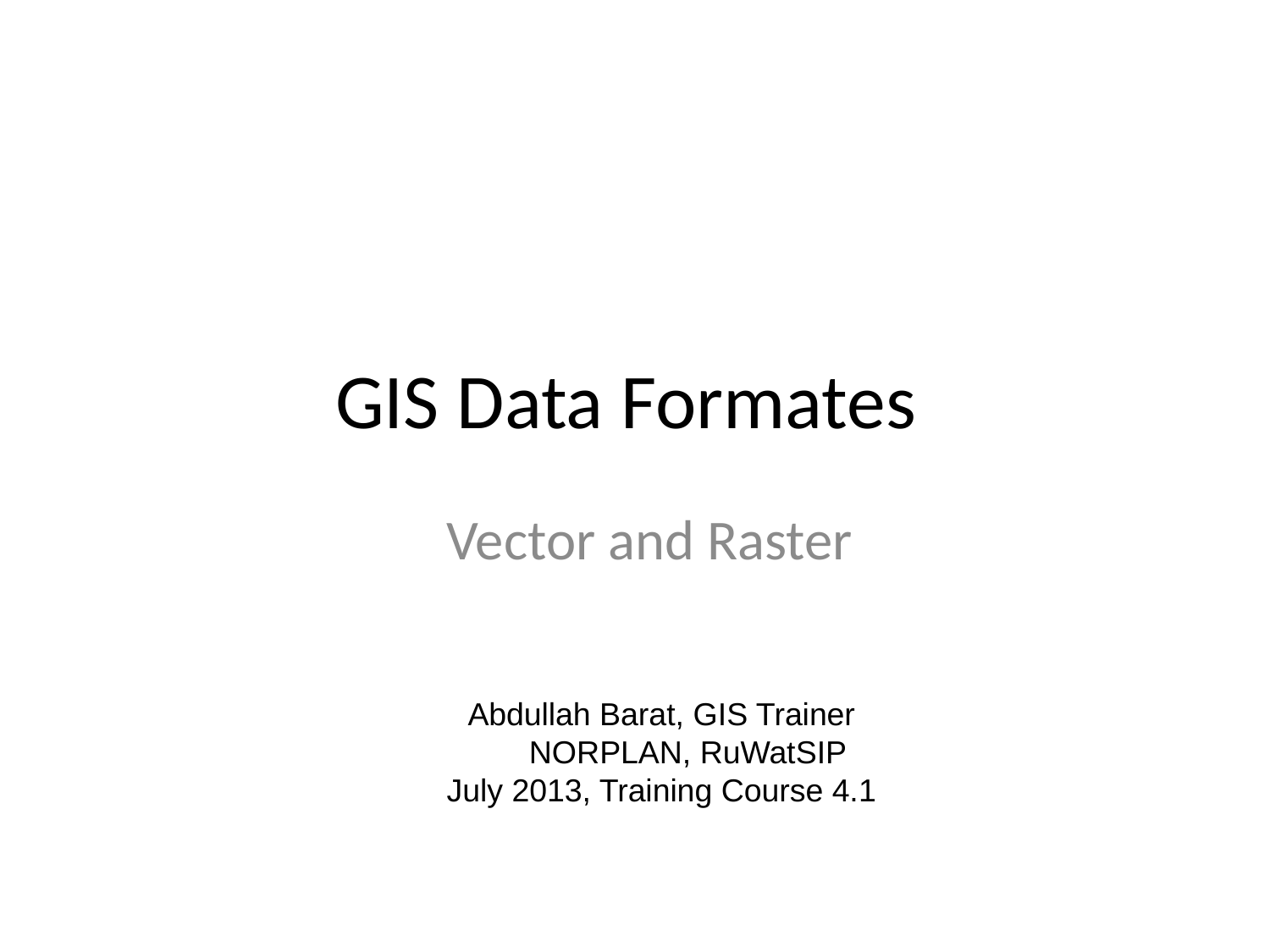

# GIS Data Formates
Vector and Raster
Abdullah Barat, GIS Trainer
      NORPLAN, RuWatSIP
July 2013, Training Course 4.1